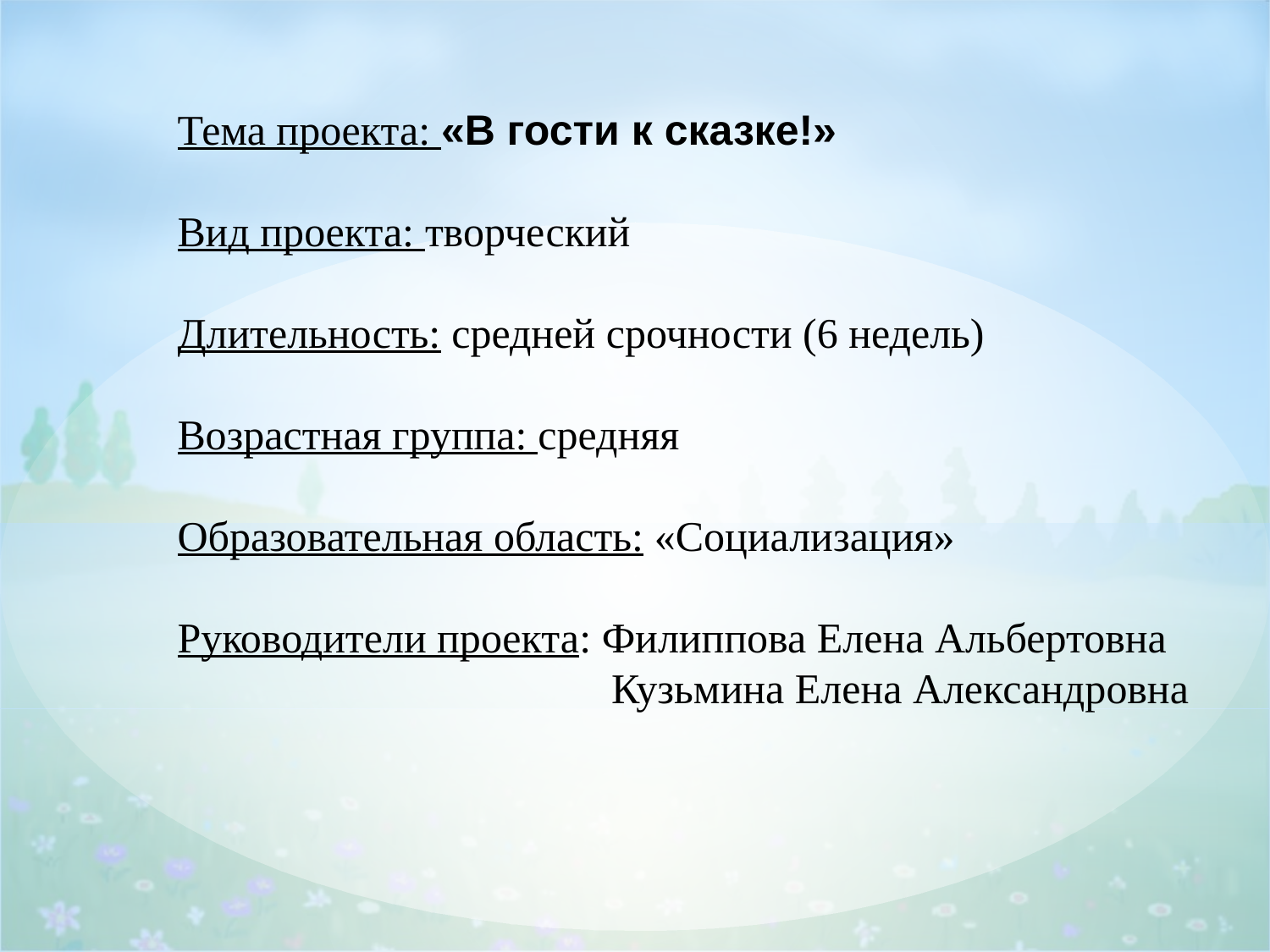

Тема проекта: «В гости к сказке!»

Вид проекта: творческий

Длительность: средней срочности (6 недель)

Возрастная группа: средняя

Образовательная область: «Социализация»

Руководители проекта: Филиппова Елена Альбертовна
                                         Кузьмина Елена Александровна